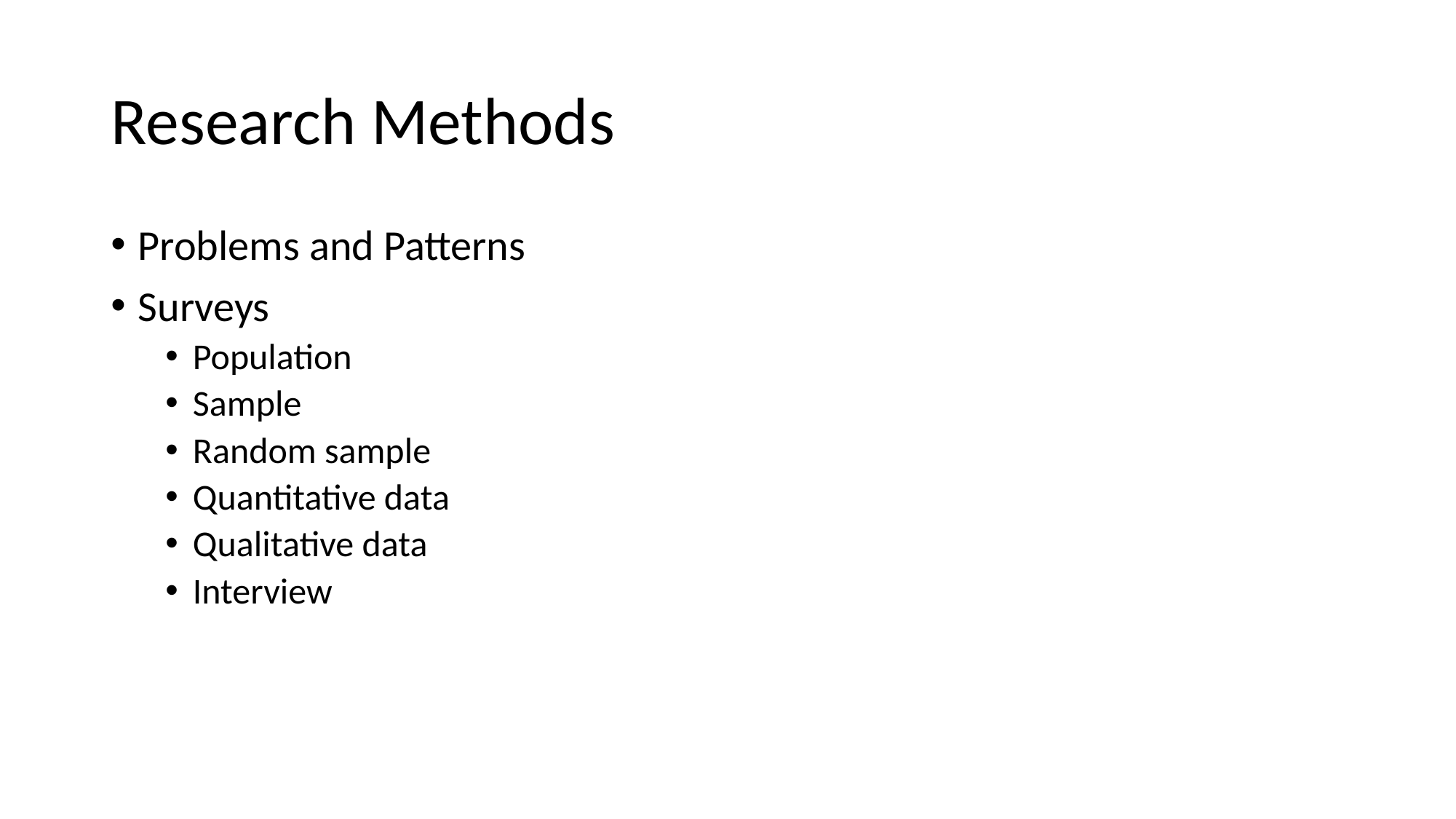

# Research Methods
Problems and Patterns
Surveys
Population
Sample
Random sample
Quantitative data
Qualitative data
Interview